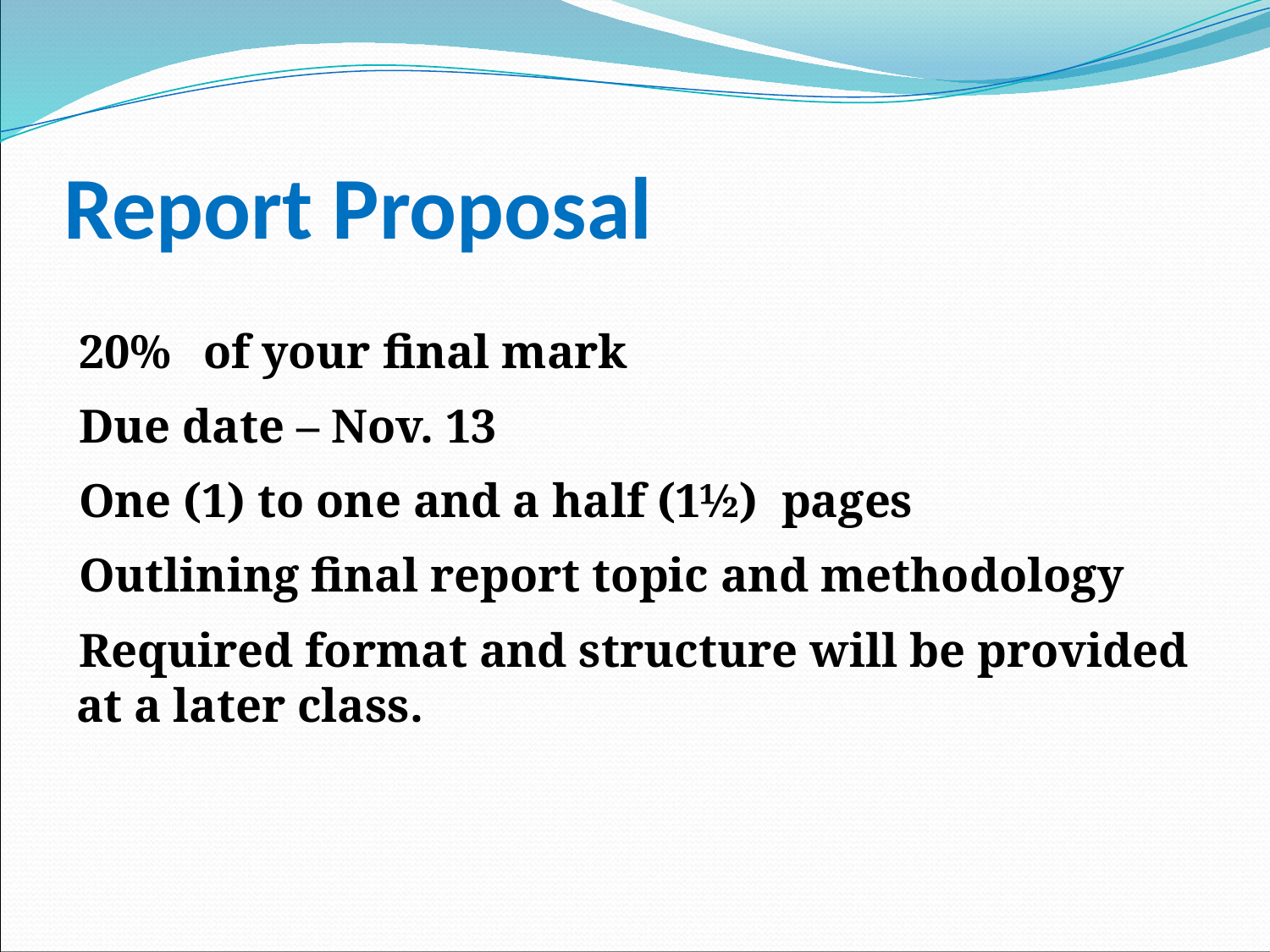

# Report Proposal
20%	of your final mark
Due date – Nov. 13
One (1) to one and a half (1½)  pages
Outlining final report topic and methodology
Required format and structure will be provided at a later class.